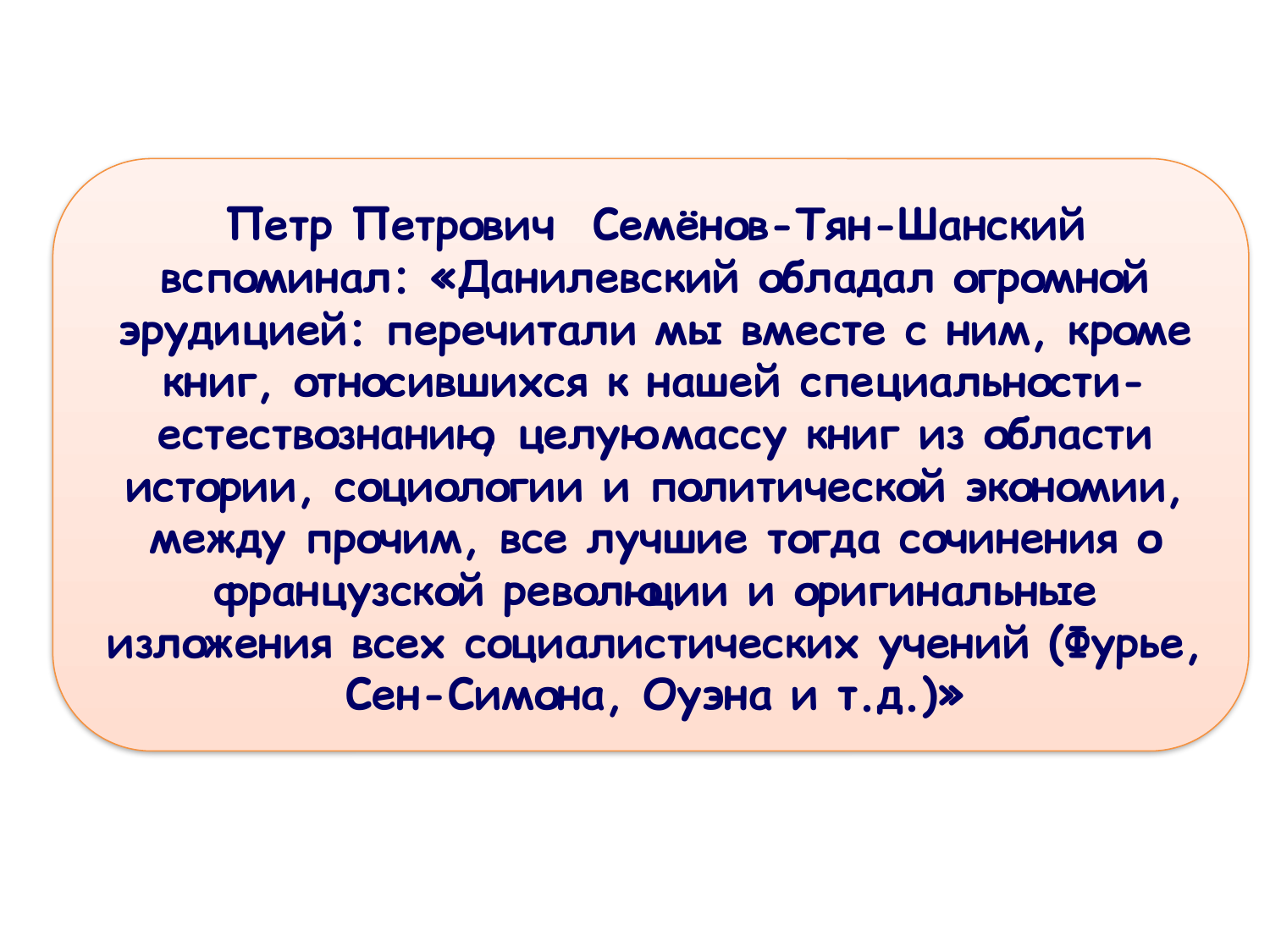

#

Петр Петрович  Семёнов-Тян-Шанский вспоминал: «Данилевский обладал огромной эрудицией: перечитали мы вместе с ним, кроме книг, относившихся к нашей специальности-естествознанию, целую массу книг из области истории, социологии и политической экономии, между прочим, все лучшие тогда сочинения о французской революции и оригинальные изложения всех социалистических учений (Фурье, Сен-Симона, Оуэна и т.д.)»